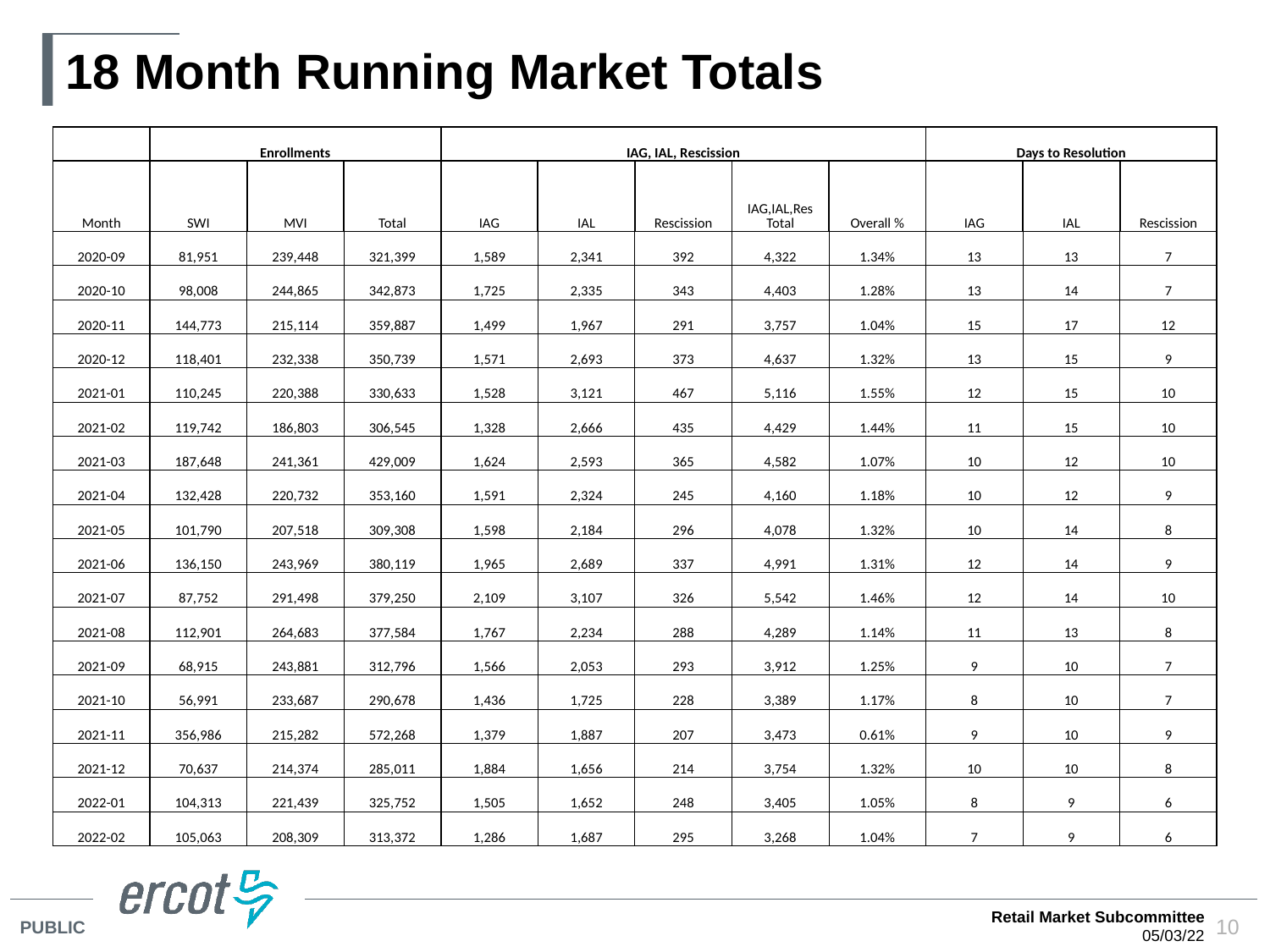

# 18 Month Running Market Totals
|  | Enrollments |  |  | IAG, IAL, Rescission |  |  |  |  | Days to Resolution |  |  |
| --- | --- | --- | --- | --- | --- | --- | --- | --- | --- | --- | --- |
| Month | SWI | MVI | Total | IAG | IAL | Rescission | IAG,IAL,Res Total | Overall % | IAG | IAL | Rescission |
| 2020-09 | 81,951 | 239,448 | 321,399 | 1,589 | 2,341 | 392 | 4,322 | 1.34% | 13 | 13 | 7 |
| 2020-10 | 98,008 | 244,865 | 342,873 | 1,725 | 2,335 | 343 | 4,403 | 1.28% | 13 | 14 | 7 |
| 2020-11 | 144,773 | 215,114 | 359,887 | 1,499 | 1,967 | 291 | 3,757 | 1.04% | 15 | 17 | 12 |
| 2020-12 | 118,401 | 232,338 | 350,739 | 1,571 | 2,693 | 373 | 4,637 | 1.32% | 13 | 15 | 9 |
| 2021-01 | 110,245 | 220,388 | 330,633 | 1,528 | 3,121 | 467 | 5,116 | 1.55% | 12 | 15 | 10 |
| 2021-02 | 119,742 | 186,803 | 306,545 | 1,328 | 2,666 | 435 | 4,429 | 1.44% | 11 | 15 | 10 |
| 2021-03 | 187,648 | 241,361 | 429,009 | 1,624 | 2,593 | 365 | 4,582 | 1.07% | 10 | 12 | 10 |
| 2021-04 | 132,428 | 220,732 | 353,160 | 1,591 | 2,324 | 245 | 4,160 | 1.18% | 10 | 12 | 9 |
| 2021-05 | 101,790 | 207,518 | 309,308 | 1,598 | 2,184 | 296 | 4,078 | 1.32% | 10 | 14 | 8 |
| 2021-06 | 136,150 | 243,969 | 380,119 | 1,965 | 2,689 | 337 | 4,991 | 1.31% | 12 | 14 | 9 |
| 2021-07 | 87,752 | 291,498 | 379,250 | 2,109 | 3,107 | 326 | 5,542 | 1.46% | 12 | 14 | 10 |
| 2021-08 | 112,901 | 264,683 | 377,584 | 1,767 | 2,234 | 288 | 4,289 | 1.14% | 11 | 13 | 8 |
| 2021-09 | 68,915 | 243,881 | 312,796 | 1,566 | 2,053 | 293 | 3,912 | 1.25% | 9 | 10 | 7 |
| 2021-10 | 56,991 | 233,687 | 290,678 | 1,436 | 1,725 | 228 | 3,389 | 1.17% | 8 | 10 | 7 |
| 2021-11 | 356,986 | 215,282 | 572,268 | 1,379 | 1,887 | 207 | 3,473 | 0.61% | 9 | 10 | 9 |
| 2021-12 | 70,637 | 214,374 | 285,011 | 1,884 | 1,656 | 214 | 3,754 | 1.32% | 10 | 10 | 8 |
| 2022-01 | 104,313 | 221,439 | 325,752 | 1,505 | 1,652 | 248 | 3,405 | 1.05% | 8 | 9 | 6 |
| 2022-02 | 105,063 | 208,309 | 313,372 | 1,286 | 1,687 | 295 | 3,268 | 1.04% | 7 | 9 | 6 |
Retail Market Subcommittee
05/03/22
10